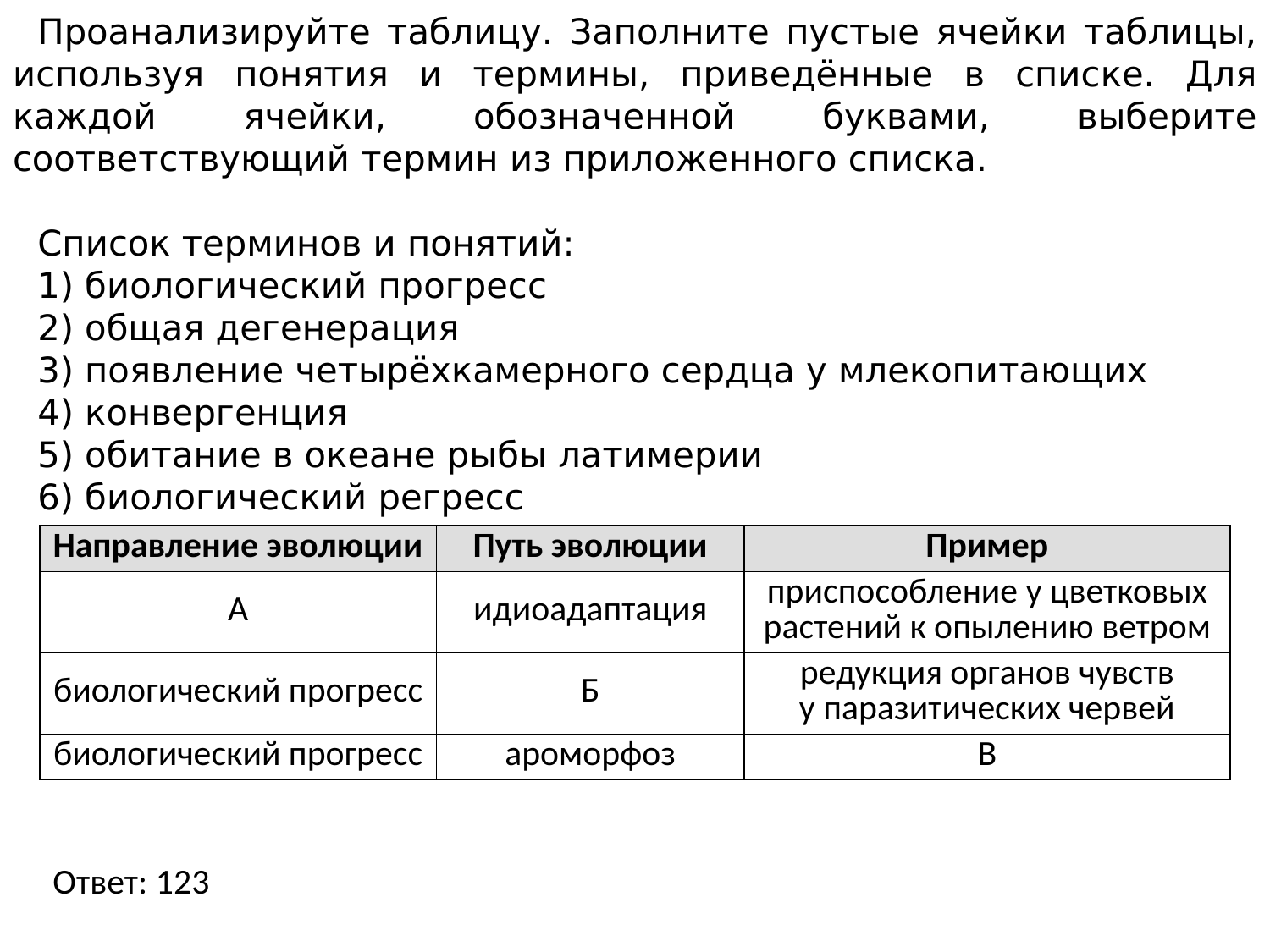

Проанализируйте таблицу. Заполните пустые ячейки таблицы, используя понятия и термины, приведённые в списке. Для каждой ячейки, обозначенной буквами, выберите соответствующий термин из приложенного списка.

Список терминов и понятий:
1) биологический прогресс
2) общая дегенерация
3) появление четырёхкамерного сердца у млекопитающих
4) конвергенция
5) обитание в океане рыбы латимерии
6) биологический регресс
| Направление эволюции | Путь эволюции | Пример |
| --- | --- | --- |
| А | идиоадаптация | приспособление у цветковых растений к опылению ветром |
| биологический прогресс | Б | редукция органов чувств у паразитических червей |
| биологический прогресс | ароморфоз | В |
Ответ: 123